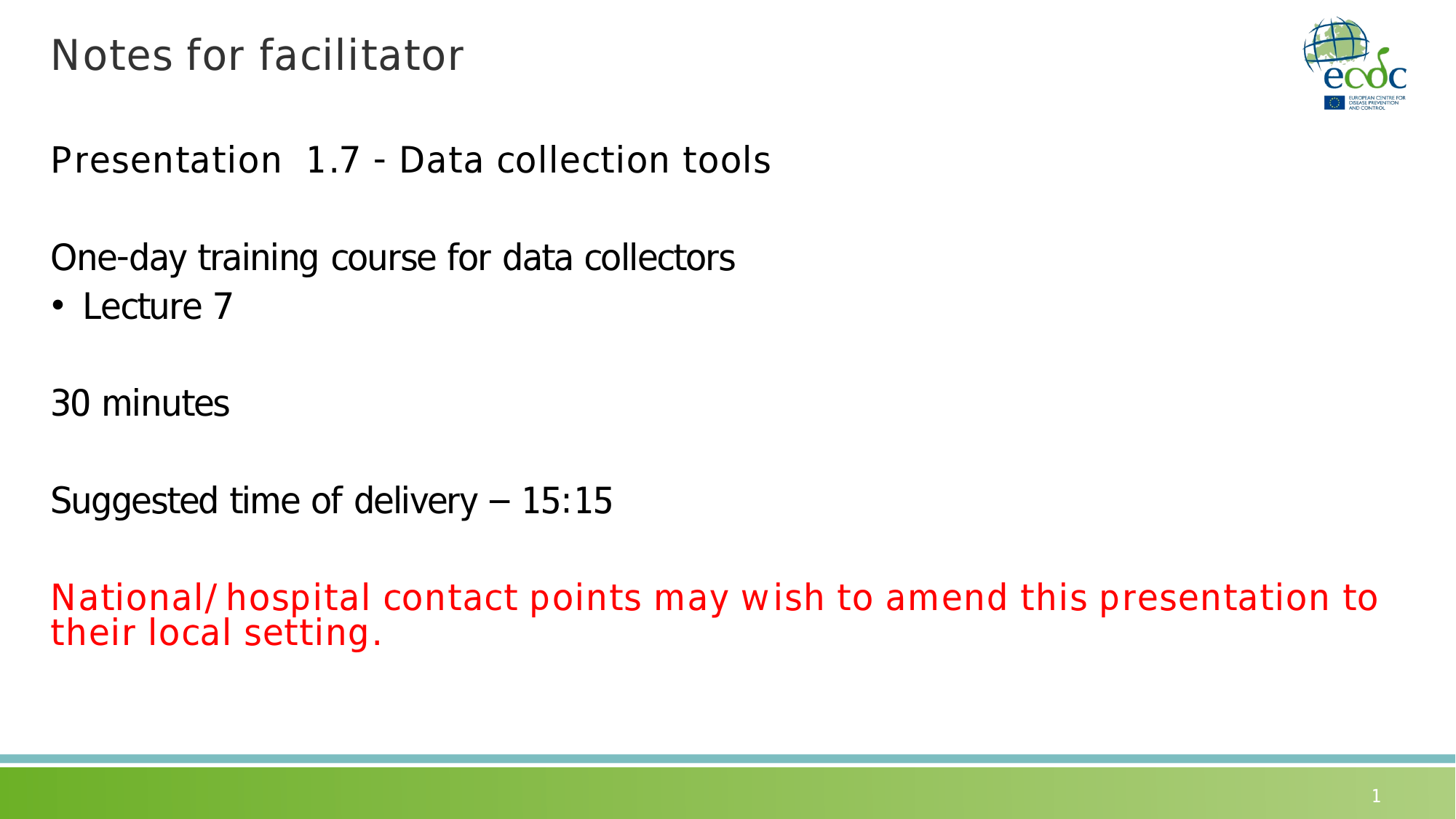

# Notes for facilitator
Presentation  1.7 - Data collection tools

One-day training course for data collectors
Lecture 7

30 minutes

Suggested time of delivery – 15:15

National/hospital contact points may wish to amend this presentation to their local setting.

1